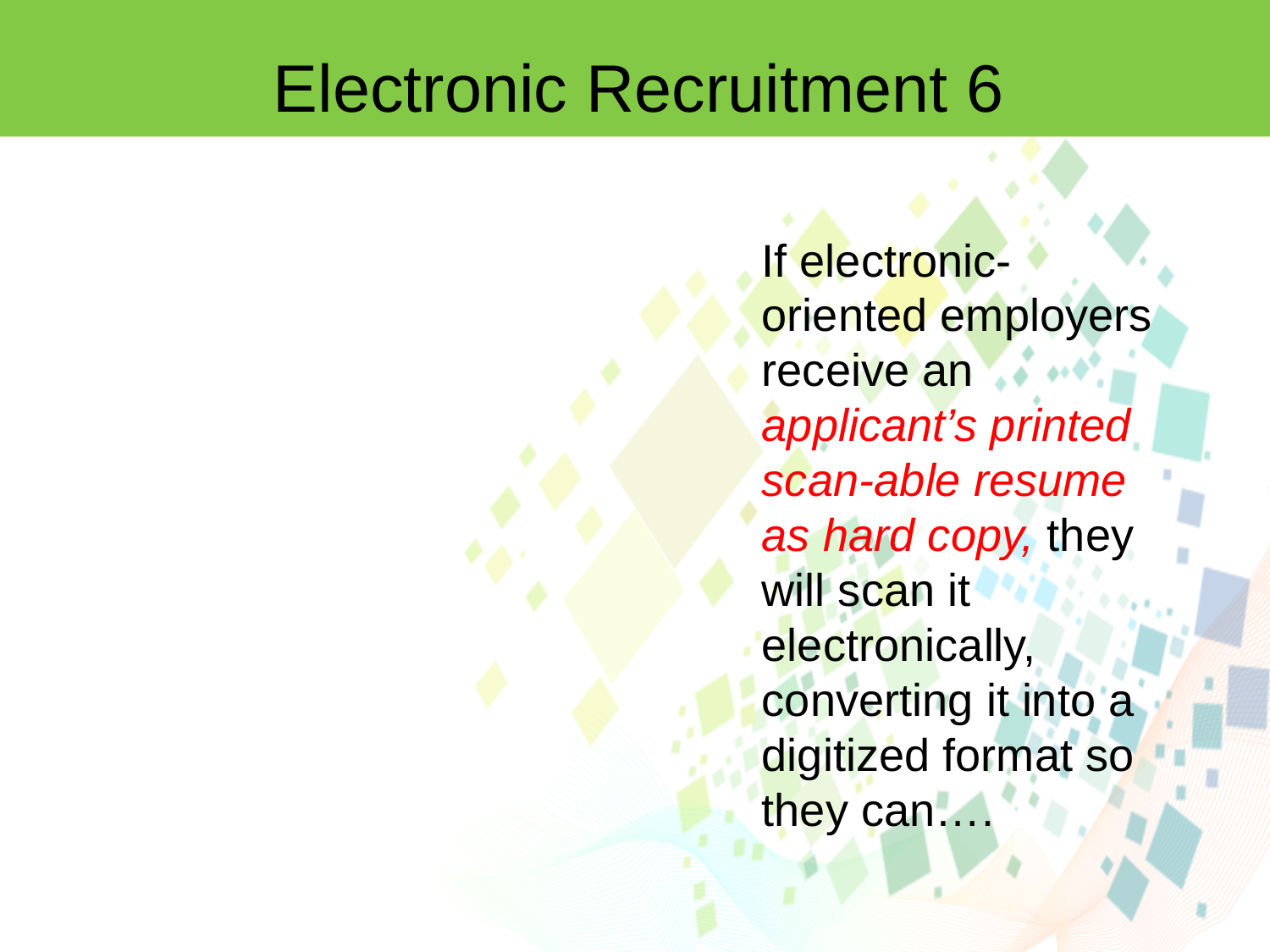

Electronic Recruitment 6
If electronic-oriented employers receive an applicant’s printed scan-able resume
as hard copy, they will scan it electronically, converting it into a digitized format so
they can….